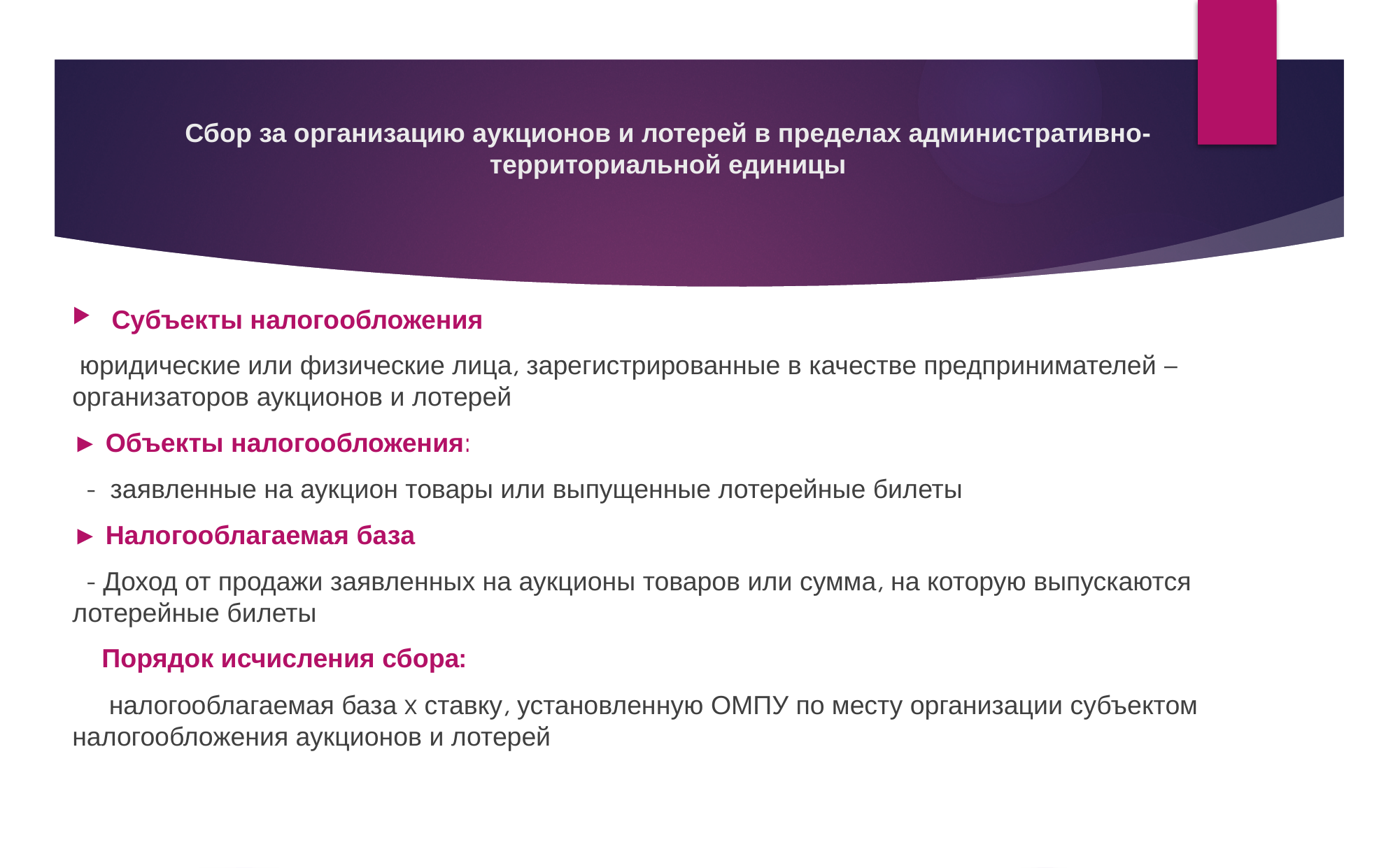

# Сбор за организацию аукционов и лотерей в пределах административно-территориальной единицы
Субъекты налогообложения
 юридические или физические лица, зарегистрированные в качестве предпринимателей – организаторов аукционов и лотерей
► Объекты налогообложения:
  -  заявленные на аукцион товары или выпущенные лотерейные билеты
► Налогооблагаемая база
  - Доход от продажи заявленных на аукционы товаров или сумма, на которую выпускаются лотерейные билеты
    Порядок исчисления сбора:
     налогооблагаемая база x ставку, установленную ОМПУ по месту организации субъектом налогообложения аукционов и лотерей